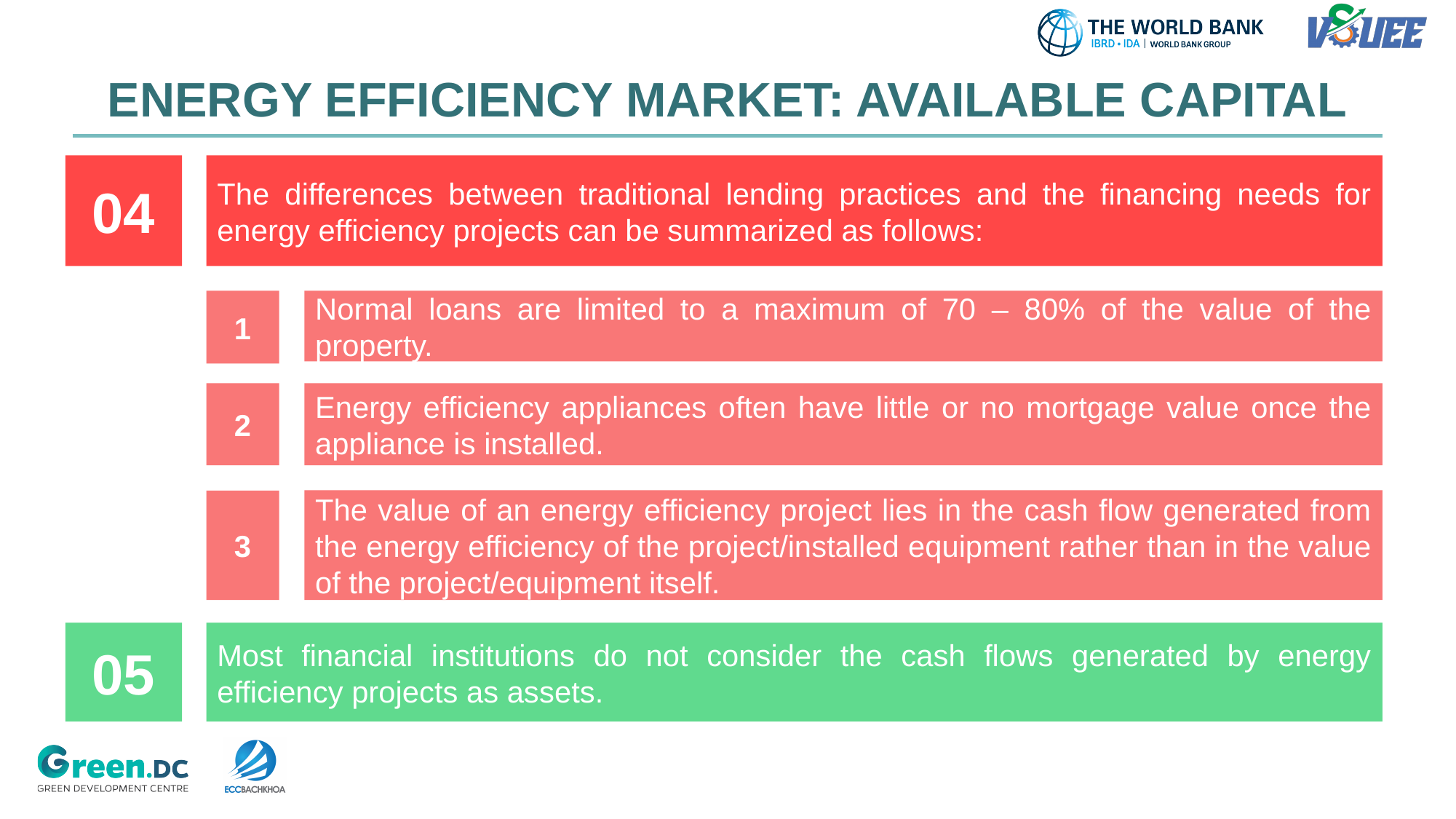

ENERGY EFFICIENCY MARKET: AVAILABLE CAPITAL
04
The differences between traditional lending practices and the financing needs for energy efficiency projects can be summarized as follows:

1
Normal loans are limited to a maximum of 70 – 80% of the value of the property.

2
Energy efficiency appliances often have little or no mortgage value once the appliance is installed.
The value of an energy efficiency project lies in the cash flow generated from the energy efficiency of the project/installed equipment rather than in the value of the project/equipment itself.
3
05
Most financial institutions do not consider the cash flows generated by energy efficiency projects as assets.